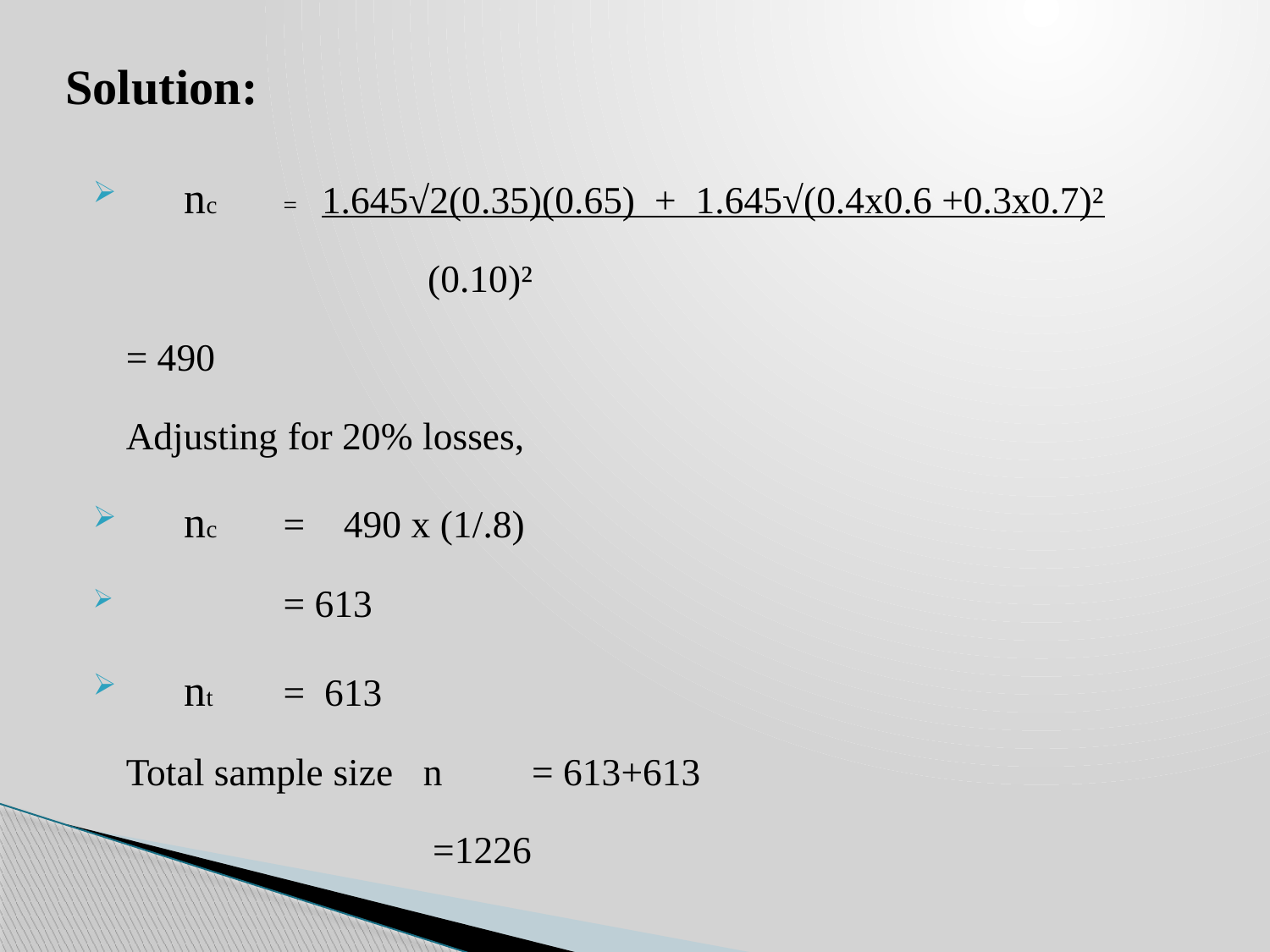

# Solution:
nc	=    1.645√2(0.35)(0.65)  +  1.645√(0.4x0.6 +0.3x0.7)²
		                               (0.10)²
		= 490
Adjusting for 20% losses,
nc	=    490 x (1/.8)
      	= 613
nt	=  613
Total sample size 	n	 = 613+613
                             		 =1226